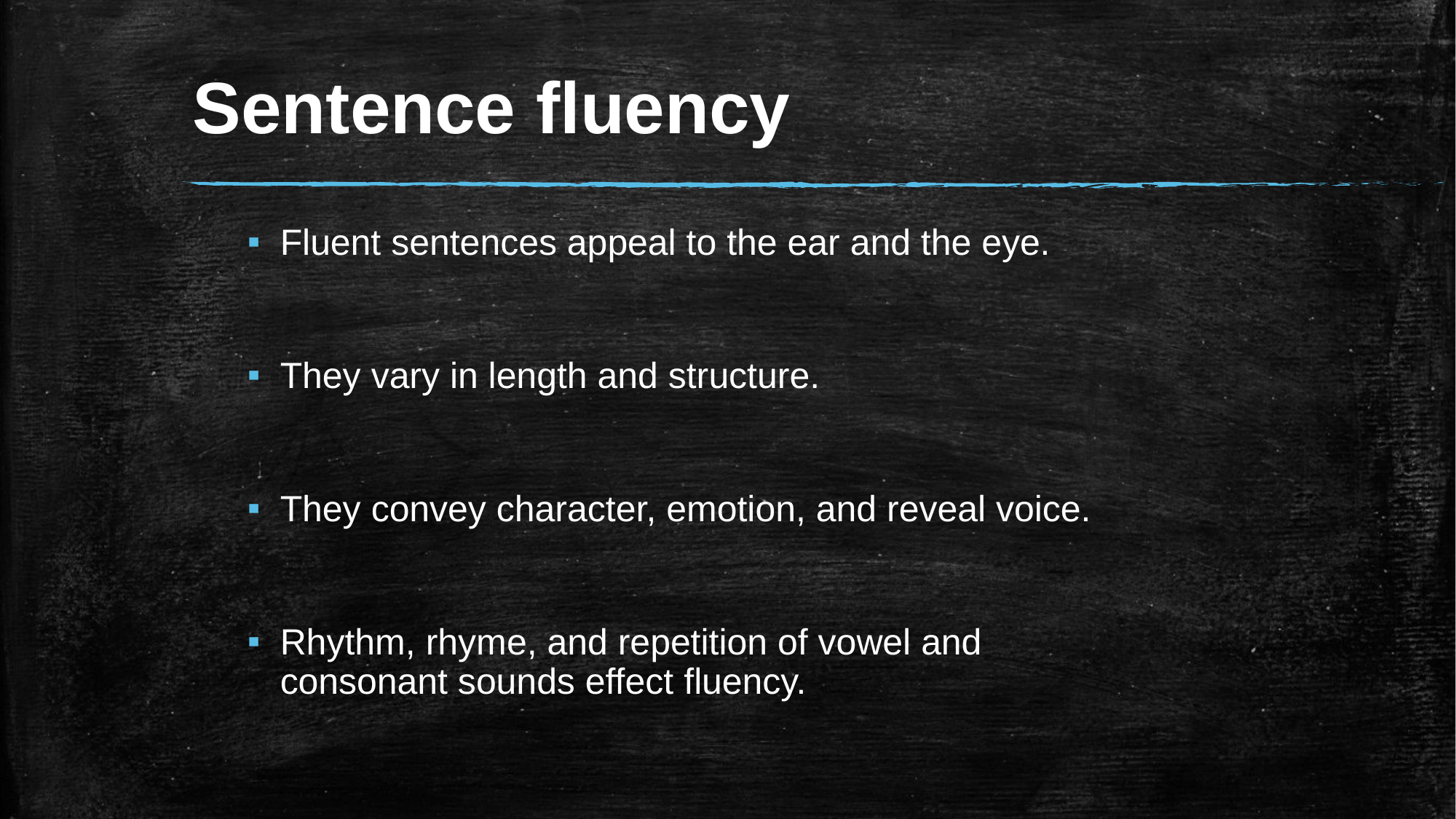

# Sentence fluency
Fluent sentences appeal to the ear and the eye.

They vary in length and structure.

They convey character, emotion, and reveal voice.

Rhythm, rhyme, and repetition of vowel and consonant sounds effect fluency.